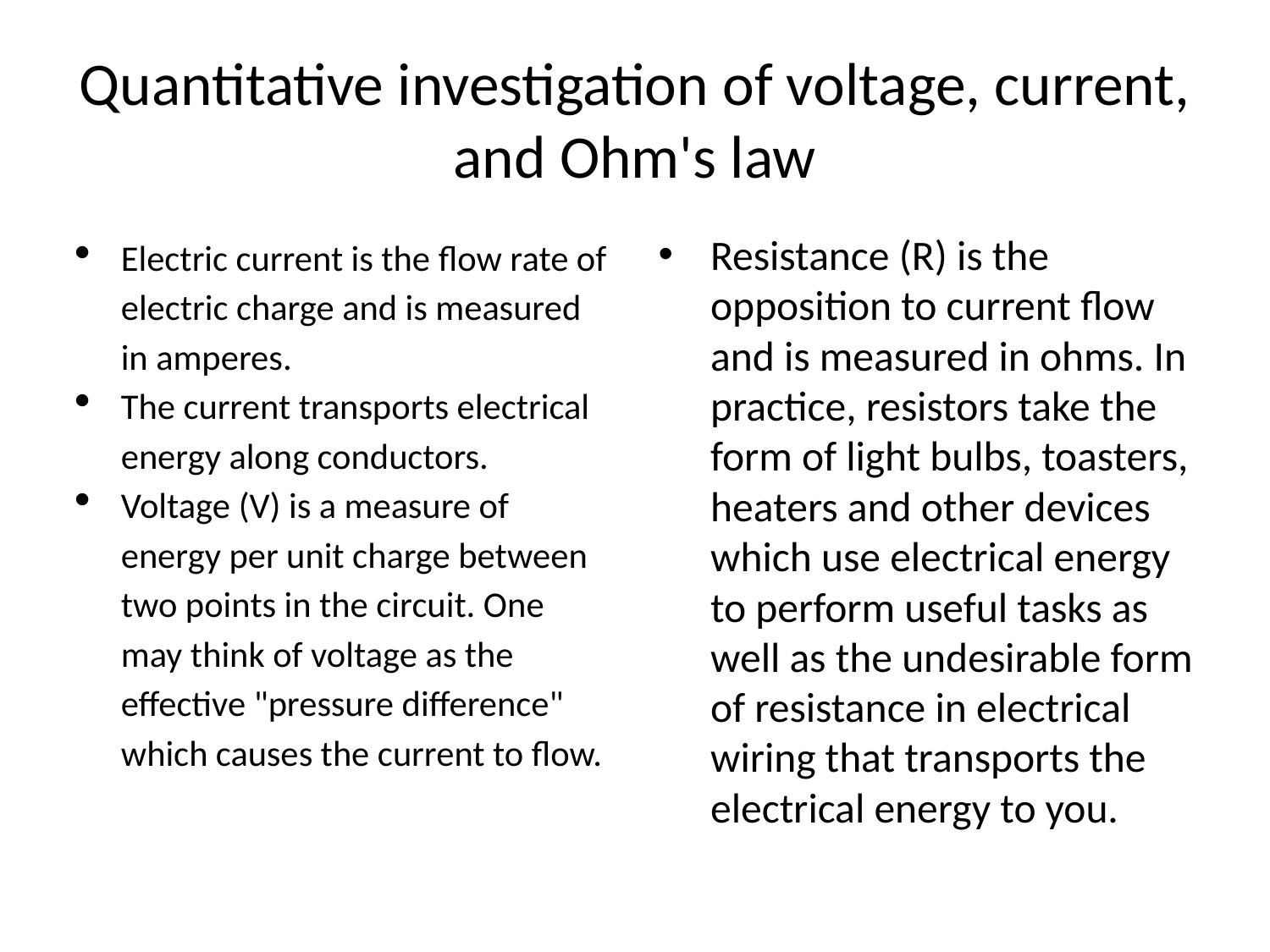

# Quantitative investigation of voltage, current, and Ohm's law
Electric current is the flow rate of electric charge and is measured in amperes.
The current transports electrical energy along conductors.
Voltage (V) is a measure of energy per unit charge between two points in the circuit. One may think of voltage as the effective "pressure difference" which causes the current to flow.

Resistance (R) is the opposition to current flow and is measured in ohms. In practice, resistors take the form of light bulbs, toasters, heaters and other devices which use electrical energy to perform useful tasks as well as the undesirable form of resistance in electrical wiring that transports the electrical energy to you.